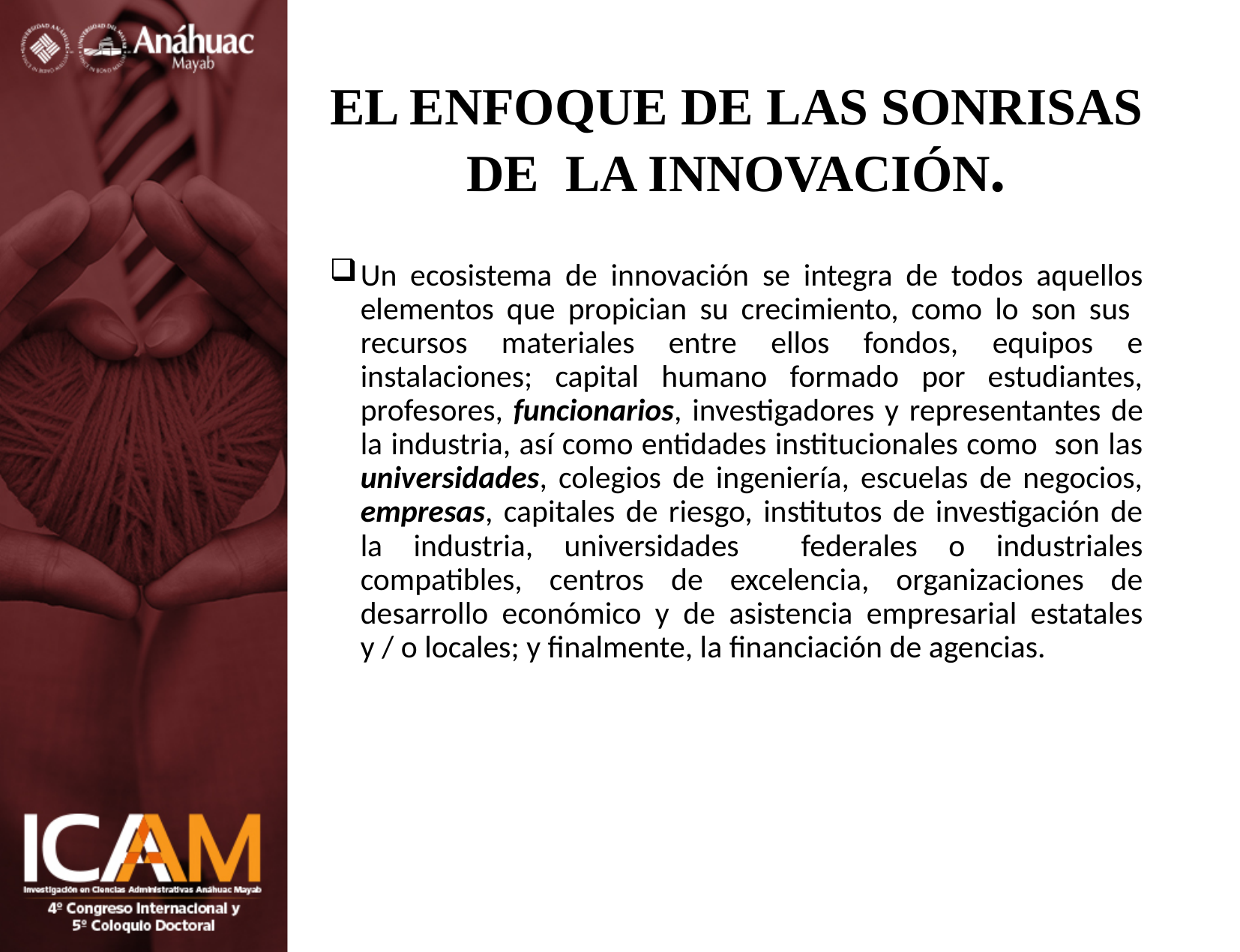

# EL ENFOQUE DE LAS SONRISAS DE  LA INNOVACIÓN.
Un ecosistema de innovación se integra de todos aquellos elementos que propician su crecimiento, como lo son sus  recursos materiales entre ellos fondos, equipos e instalaciones; capital humano formado por estudiantes, profesores, funcionarios, investigadores y representantes de la industria, así como entidades institucionales como  son las universidades, colegios de ingeniería, escuelas de negocios, empresas, capitales de riesgo, institutos de investigación de la industria, universidades  federales o industriales compatibles, centros de excelencia, organizaciones de desarrollo económico y de asistencia empresarial estatales y / o locales; y finalmente, la financiación de agencias.